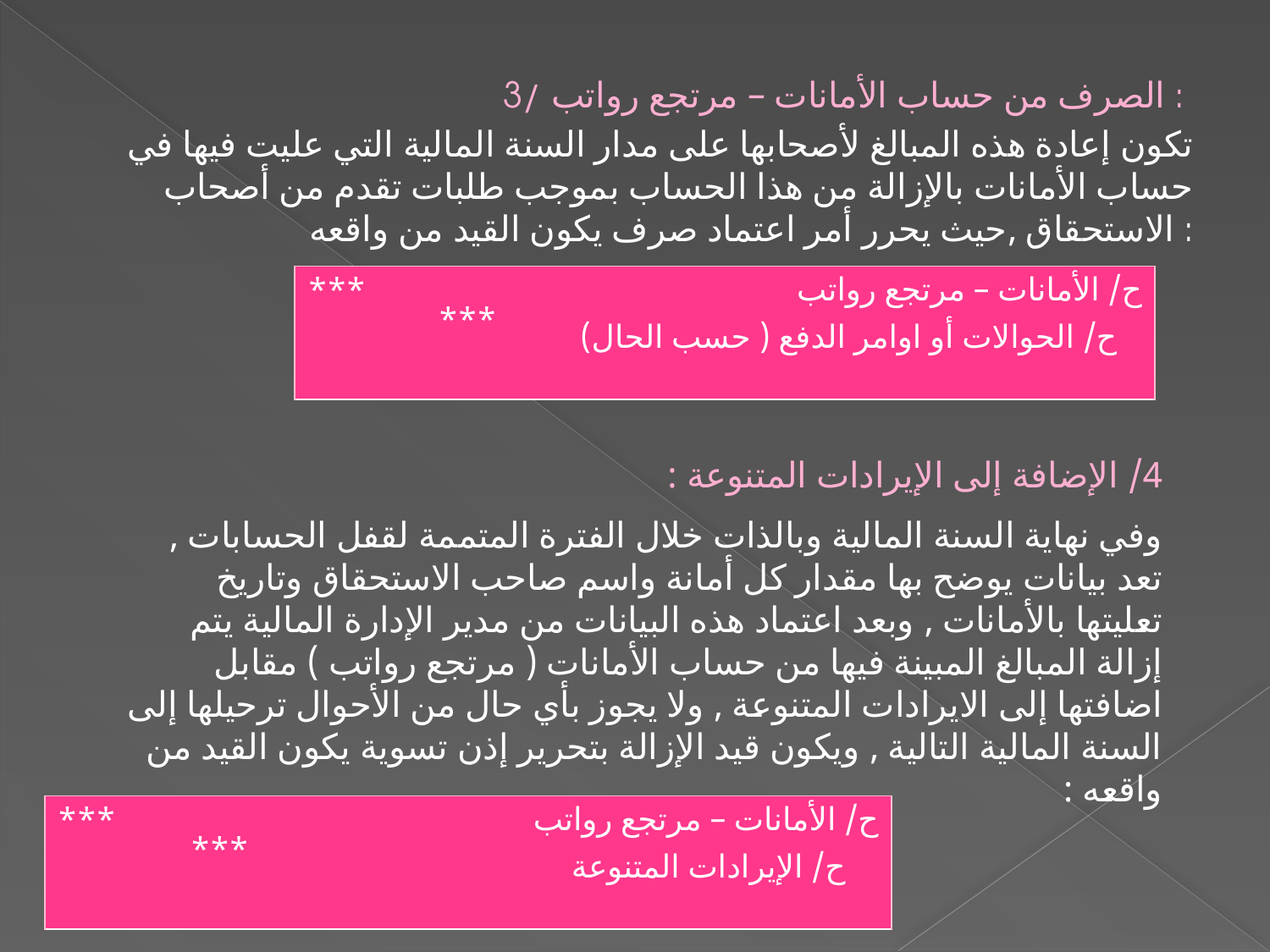

3/ الصرف من حساب الأمانات – مرتجع رواتب :
  تكون إعادة هذه المبالغ لأصحابها على مدار السنة المالية التي عليت فيها في حساب الأمانات بالإزالة من هذا الحساب بموجب طلبات تقدم من أصحاب الاستحقاق ,حيث يحرر أمر اعتماد صرف يكون القيد من واقعه :

| \*\*\* | \*\*\* | ح/ الأمانات – مرتجع رواتب ح/ الحوالات أو اوامر الدفع ( حسب الحال) |
| --- | --- | --- |
4/ الإضافة إلى الإيرادات المتنوعة :
وفي نهاية السنة المالية وبالذات خلال الفترة المتممة لقفل الحسابات , تعد بيانات يوضح بها مقدار كل أمانة واسم صاحب الاستحقاق وتاريخ تعليتها بالأمانات , وبعد اعتماد هذه البيانات من مدير الإدارة المالية يتم إزالة المبالغ المبينة فيها من حساب الأمانات ( مرتجع رواتب ) مقابل اضافتها إلى الايرادات المتنوعة , ولا يجوز بأي حال من الأحوال ترحيلها إلى السنة المالية التالية , ويكون قيد الإزالة بتحرير إذن تسوية يكون القيد من واقعه :
| \*\*\* | \*\*\* | ح/ الأمانات – مرتجع رواتب ح/ الإيرادات المتنوعة |
| --- | --- | --- |